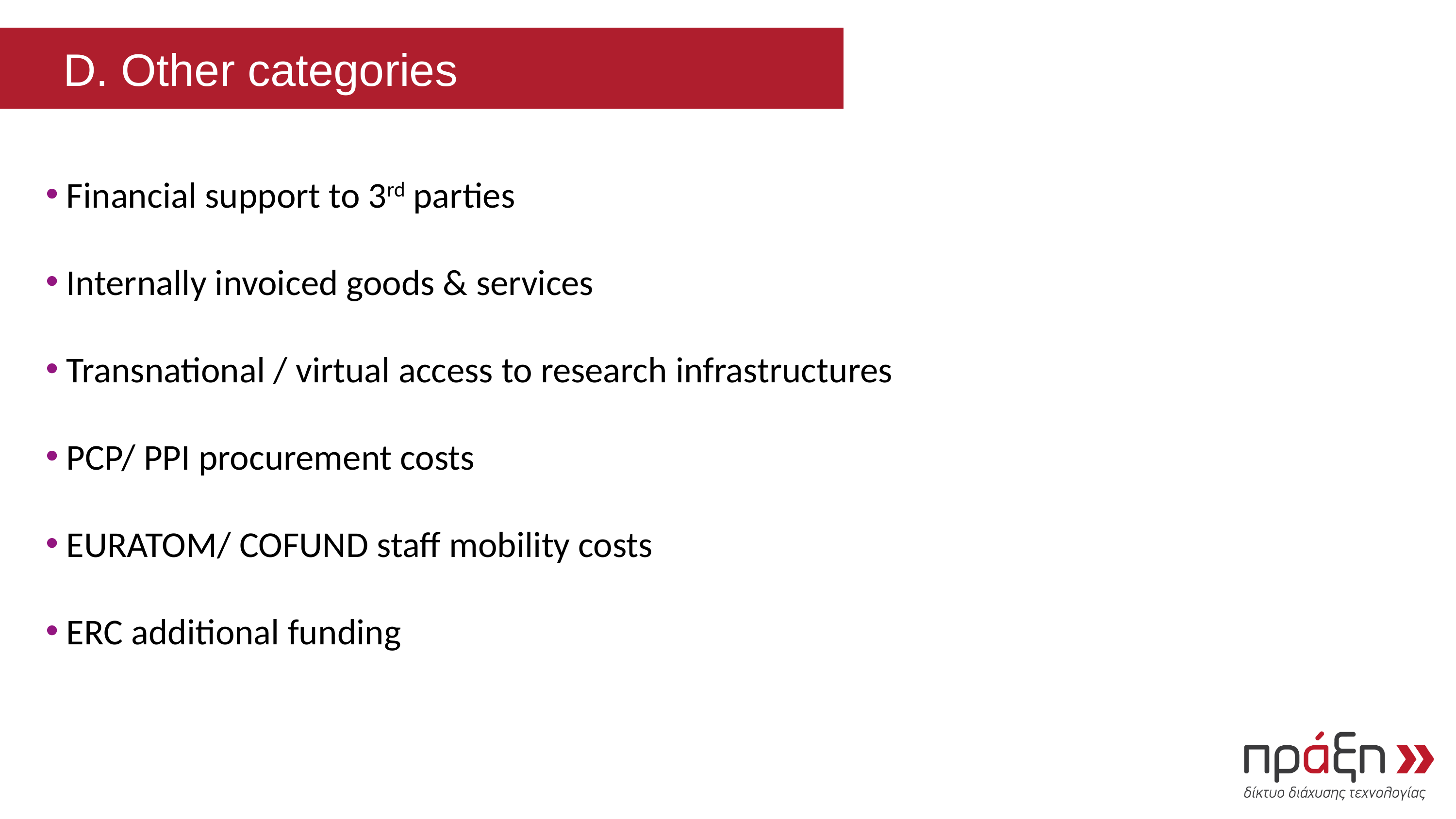

D. Other categories
Financial support to 3rd parties

Internally invoiced goods & services

Transnational / virtual access to research infrastructures

PCP/ PPI procurement costs

EURATOM/ COFUND staff mobility costs

ERC additional funding